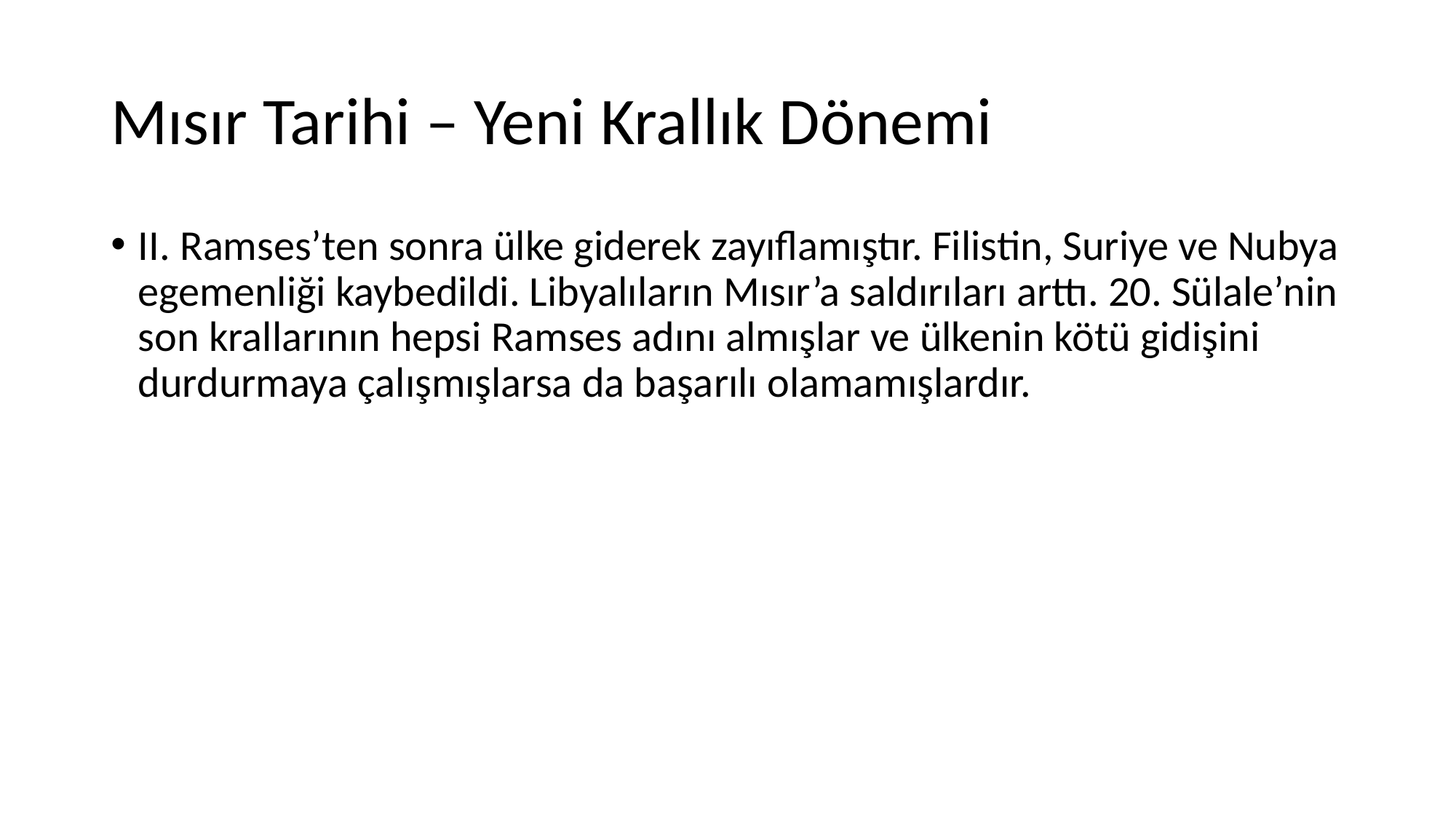

# Mısır Tarihi – Yeni Krallık Dönemi
II. Ramses’ten sonra ülke giderek zayıflamıştır. Filistin, Suriye ve Nubya egemenliği kaybedildi. Libyalıların Mısır’a saldırıları arttı. 20. Sülale’nin son krallarının hepsi Ramses adını almışlar ve ülkenin kötü gidişini durdurmaya çalışmışlarsa da başarılı olamamışlardır.